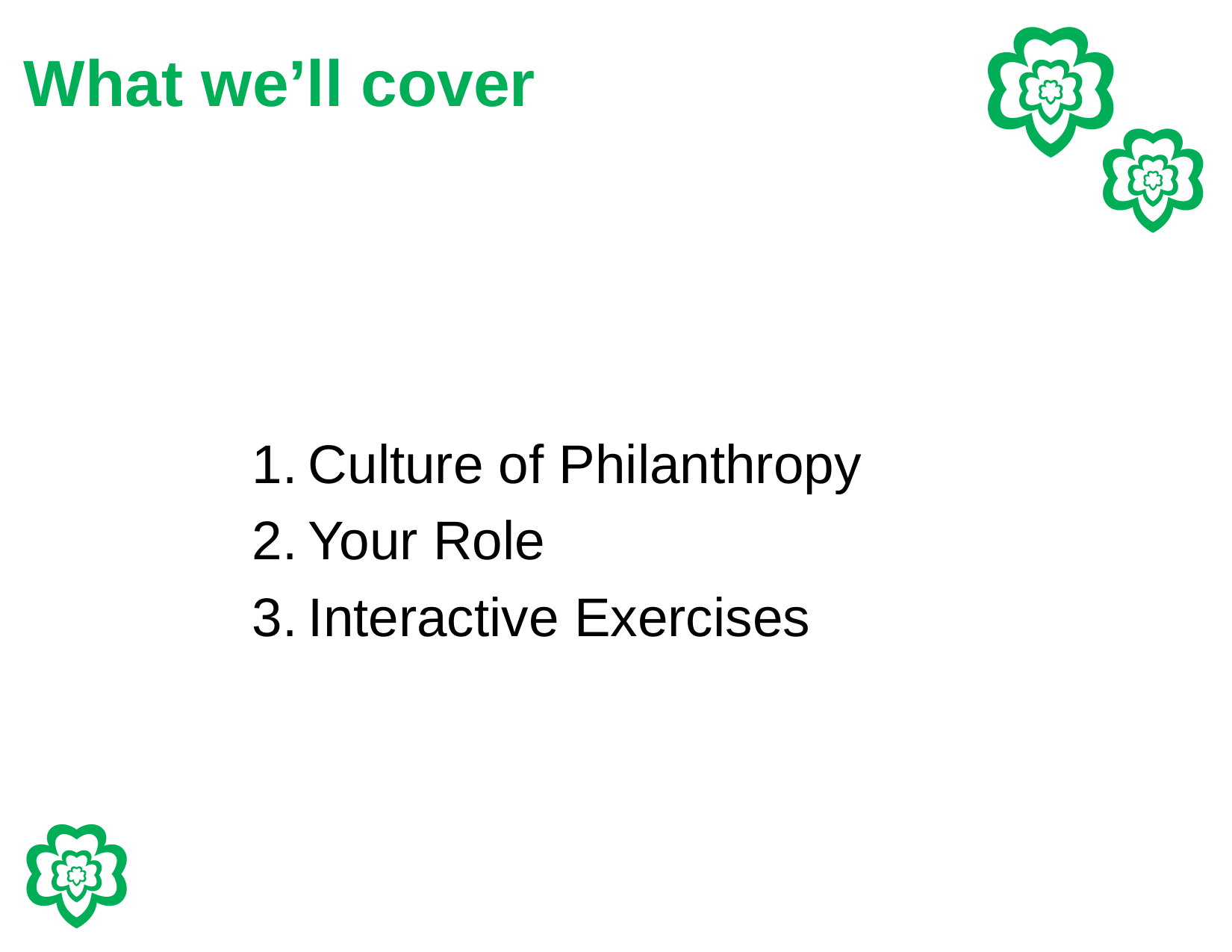

# What we’ll cover

Culture of Philanthropy
Your Role
Interactive Exercises